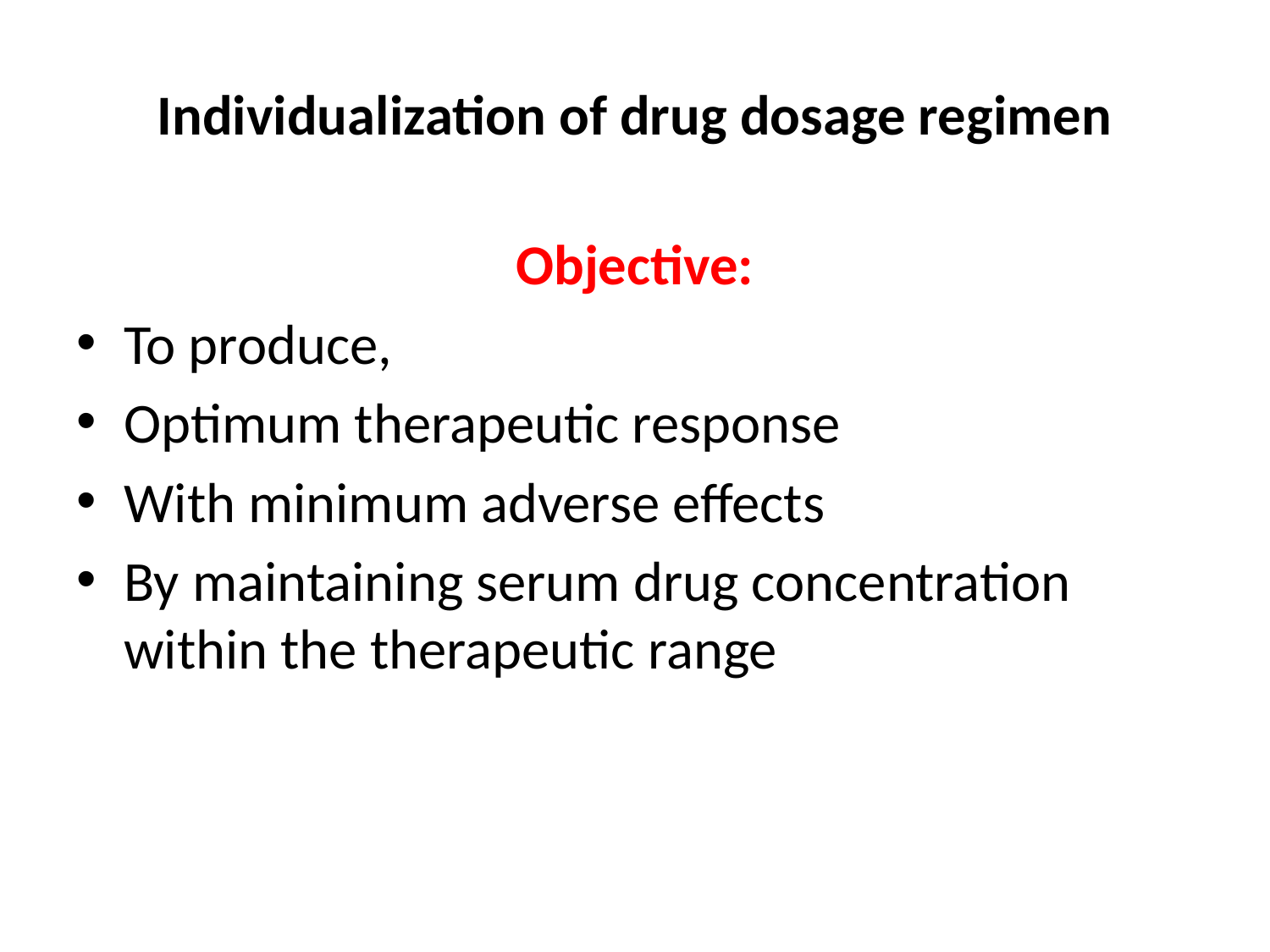

# Individualization of drug dosage regimen
Objective:
To produce,
Optimum therapeutic response
With minimum adverse effects
By maintaining serum drug concentration within the therapeutic range